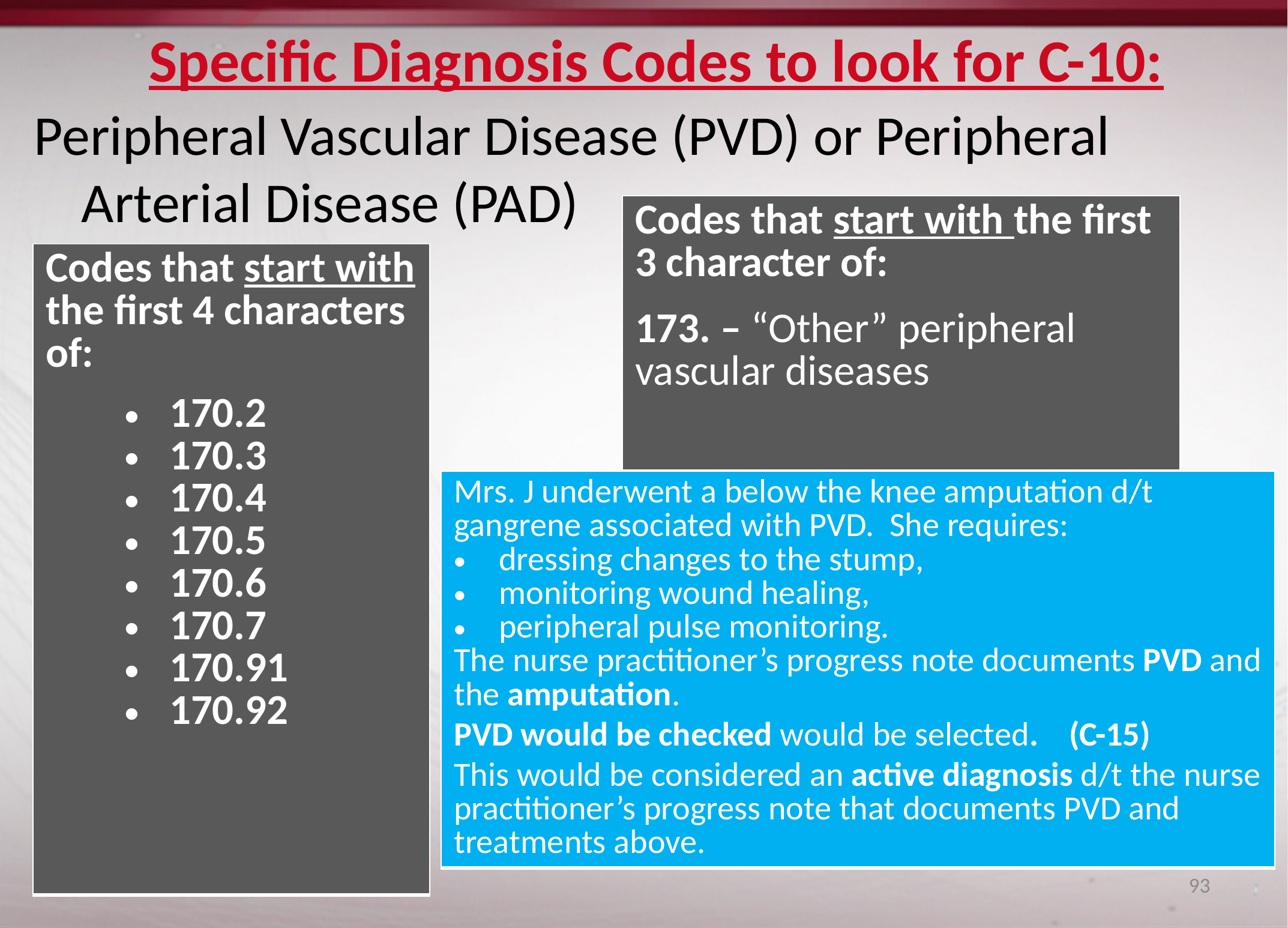

# Specific Diagnosis Codes to look for C-10:

Peripheral Vascular Disease (PVD) or Peripheral Arterial Disease (PAD)
| Codes that start with the first 3 character of: 173. – “Other” peripheral vascular diseases |
| --- |
| Codes that start with the first 4 characters of: 170.2 170.3 170.4 170.5 170.6 170.7 170.91 170.92 |
| --- |
| Mrs. J underwent a below the knee amputation d/t gangrene associated with PVD. She requires: dressing changes to the stump, monitoring wound healing, peripheral pulse monitoring. The nurse practitioner’s progress note documents PVD and the amputation. PVD would be checked would be selected. (C-15) This would be considered an active diagnosis d/t the nurse practitioner’s progress note that documents PVD and treatments above. |
| --- |
93